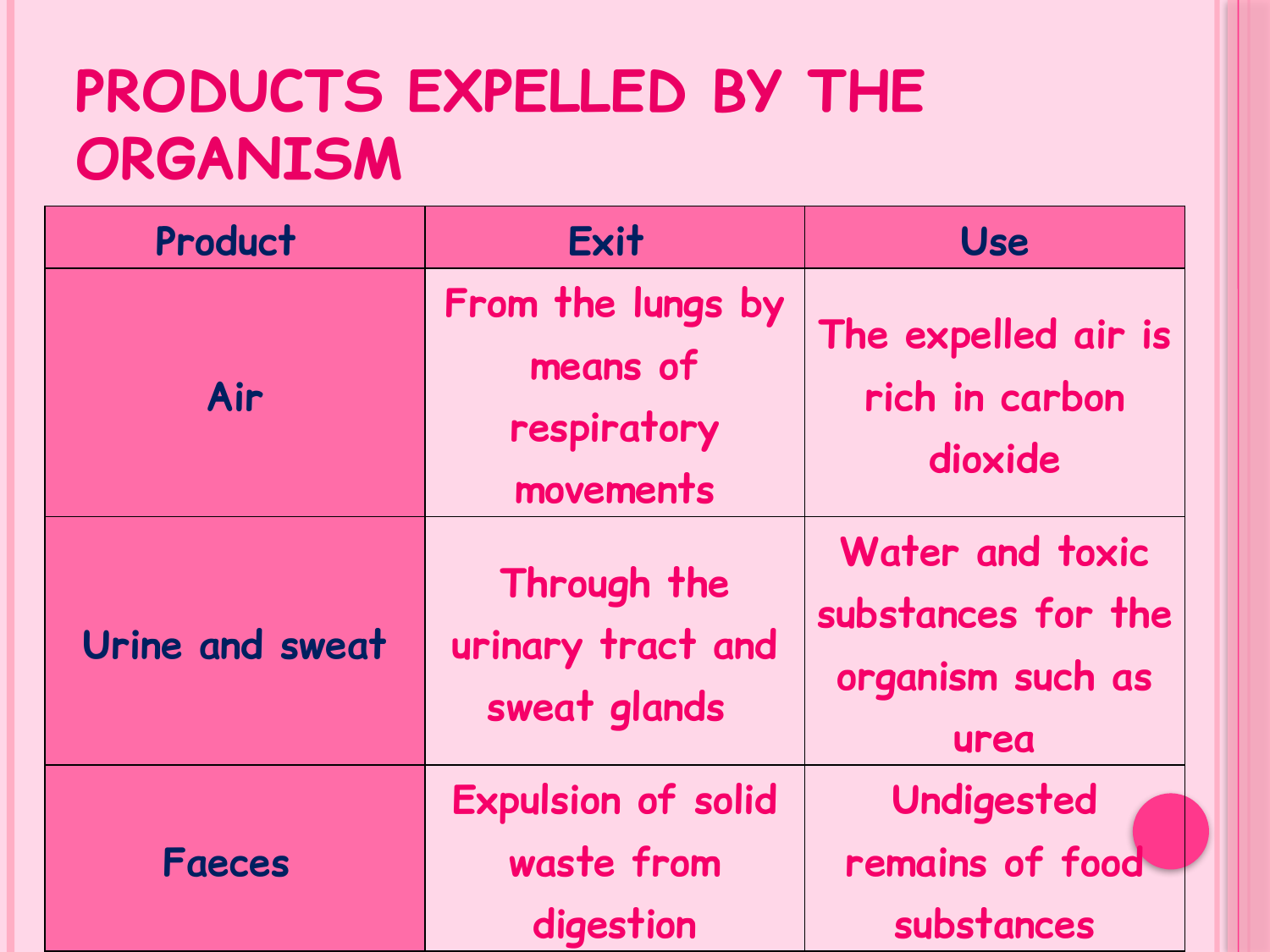

# PRODUCTS EXPELLED BY THE ORGANISM
| Product | Exit | Use |
| --- | --- | --- |
| Air | From the lungs by means of respiratory movements | The expelled air is rich in carbon dioxide |
| Urine and sweat | Through the urinary tract and sweat glands | Water and toxic substances for the organism such as urea |
| Faeces | Expulsion of solid waste from digestion | Undigested remains of food substances |